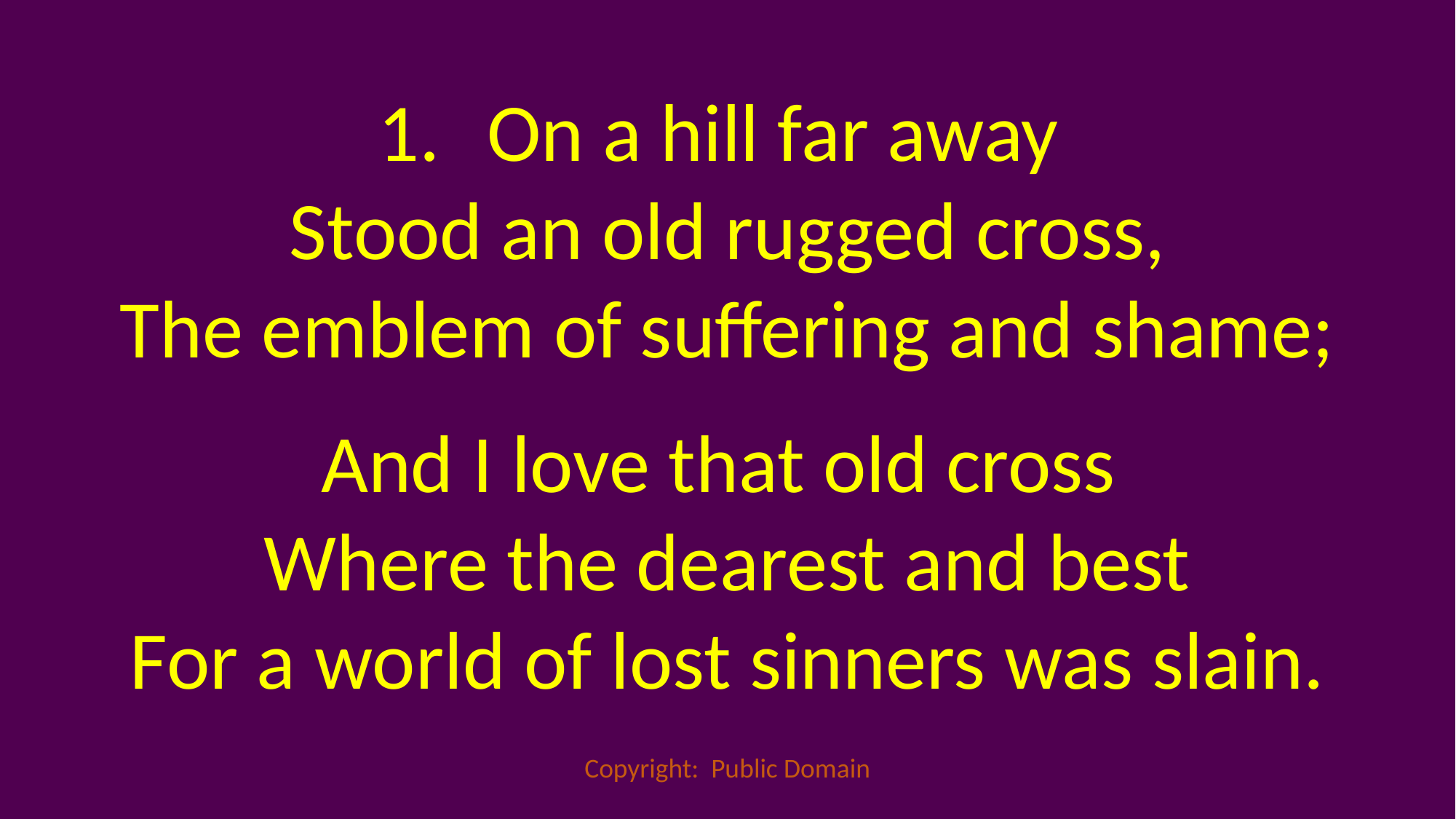

On a hill far away
Stood an old rugged cross,
The emblem of suffering and shame;
And I love that old cross
Where the dearest and best
For a world of lost sinners was slain.
Copyright:  Public Domain